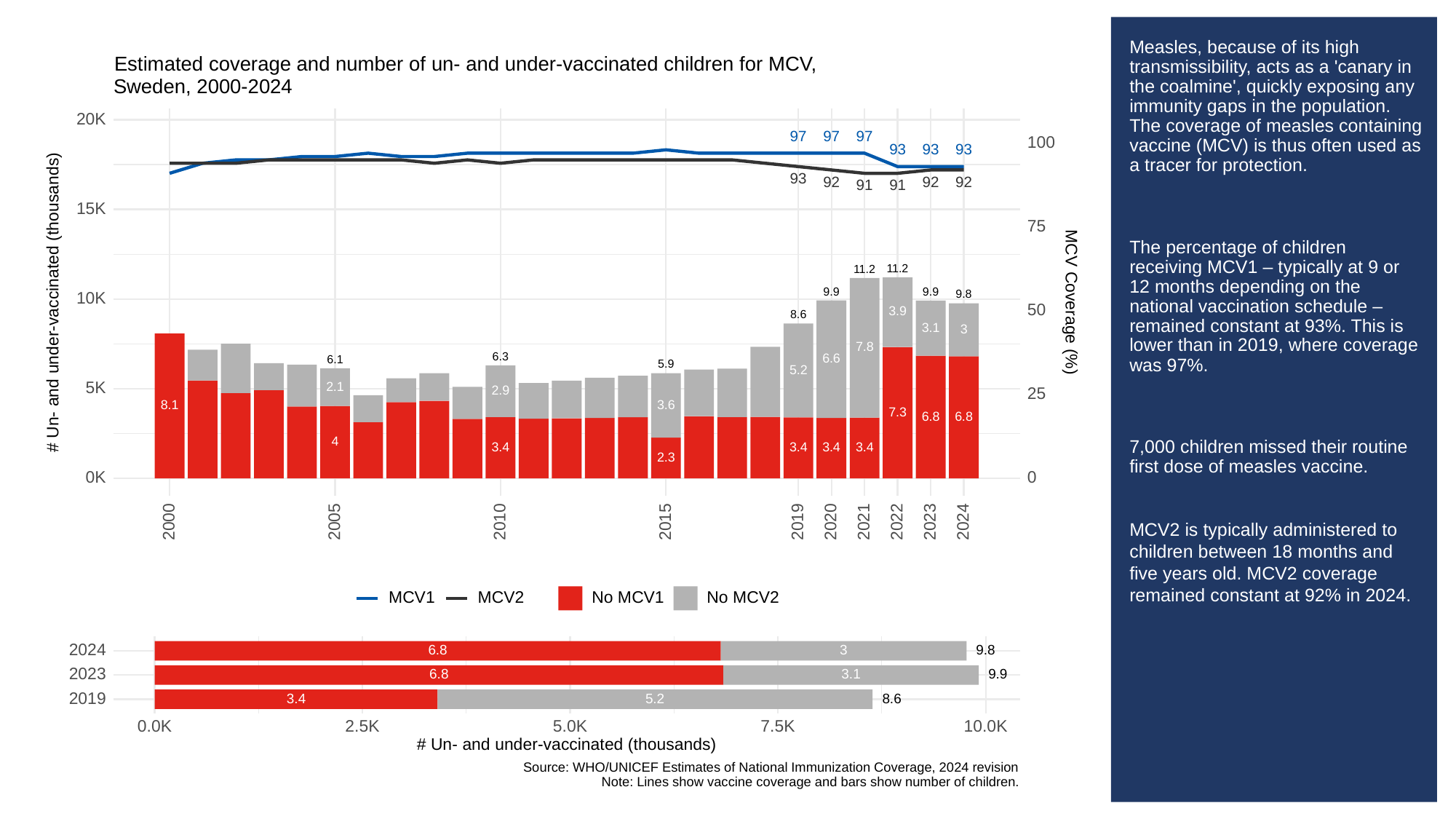

# Measles, because of its high transmissibility, acts as a 'canary in the coalmine', quickly exposing any immunity gaps in the population. The coverage of measles containing vaccine (MCV) is thus often used as a tracer for protection.

The percentage of children receiving MCV1 – typically at 9 or 12 months depending on the national vaccination schedule – remained constant at 93%. This is lower than in 2019, where coverage was 97%.

7,000 children missed their routine first dose of measles vaccine.

MCV2 is typically administered to children between 18 months and five years old. MCV2 coverage remained constant at 92% in 2024.

Estimated coverage and number of un- and under-vaccinated children for MCV,
Sweden, 2000-2024

20K

97
97
97
100
93
93
93

93
92
92
92
91
91
15K

75

11.2
11.2

9.9
9.9
9.8
10K
# Un- and under-vaccinated (thousands)
MCV Coverage (%)

50
3.9
8.6
3.1

3

7.8

6.3
6.6
6.1

5.9

5.2

2.1
5K

2.9

25

3.6

8.1

7.3
6.8
6.8

4

3.4
3.4
3.4
3.4
2.3
0K
0

2023
2000
2005
2010
2015
2019
2020
2021
2022
2024

MCV1
MCV2
No MCV1
No MCV2

2024
3
6.8
9.8

2023
3.1
6.8
9.9

2019
3.4
5.2
8.6

0.0K
2.5K
5.0K
10.0K
7.5K
# Un- and under-vaccinated (thousands)
Source: WHO/UNICEF Estimates of National Immunization Coverage, 2024 revision
Note: Lines show vaccine coverage and bars show number of children.